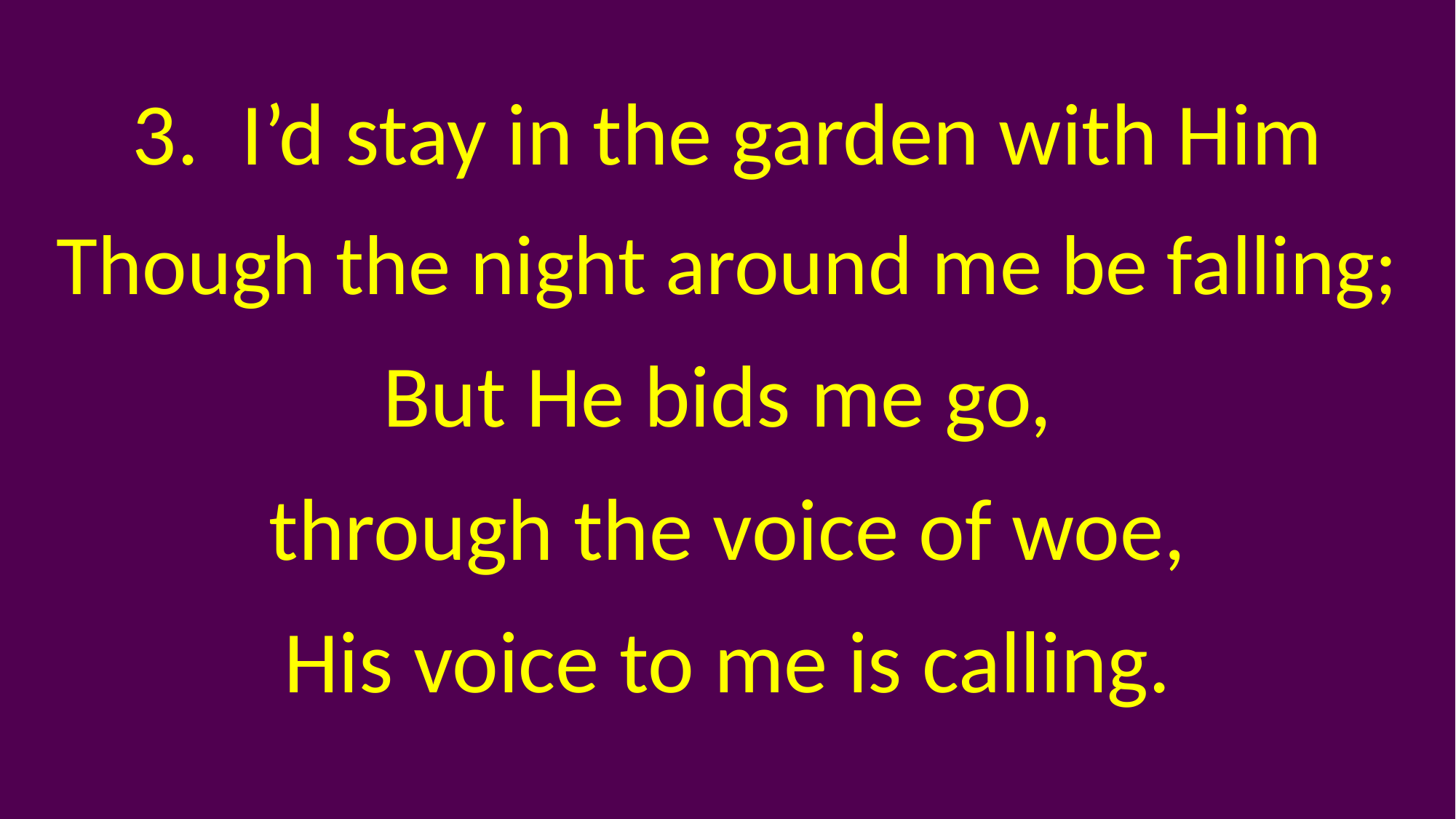

3.	I’d stay in the garden with Him
Though the night around me be falling;
But He bids me go,
through the voice of woe,
His voice to me is calling.